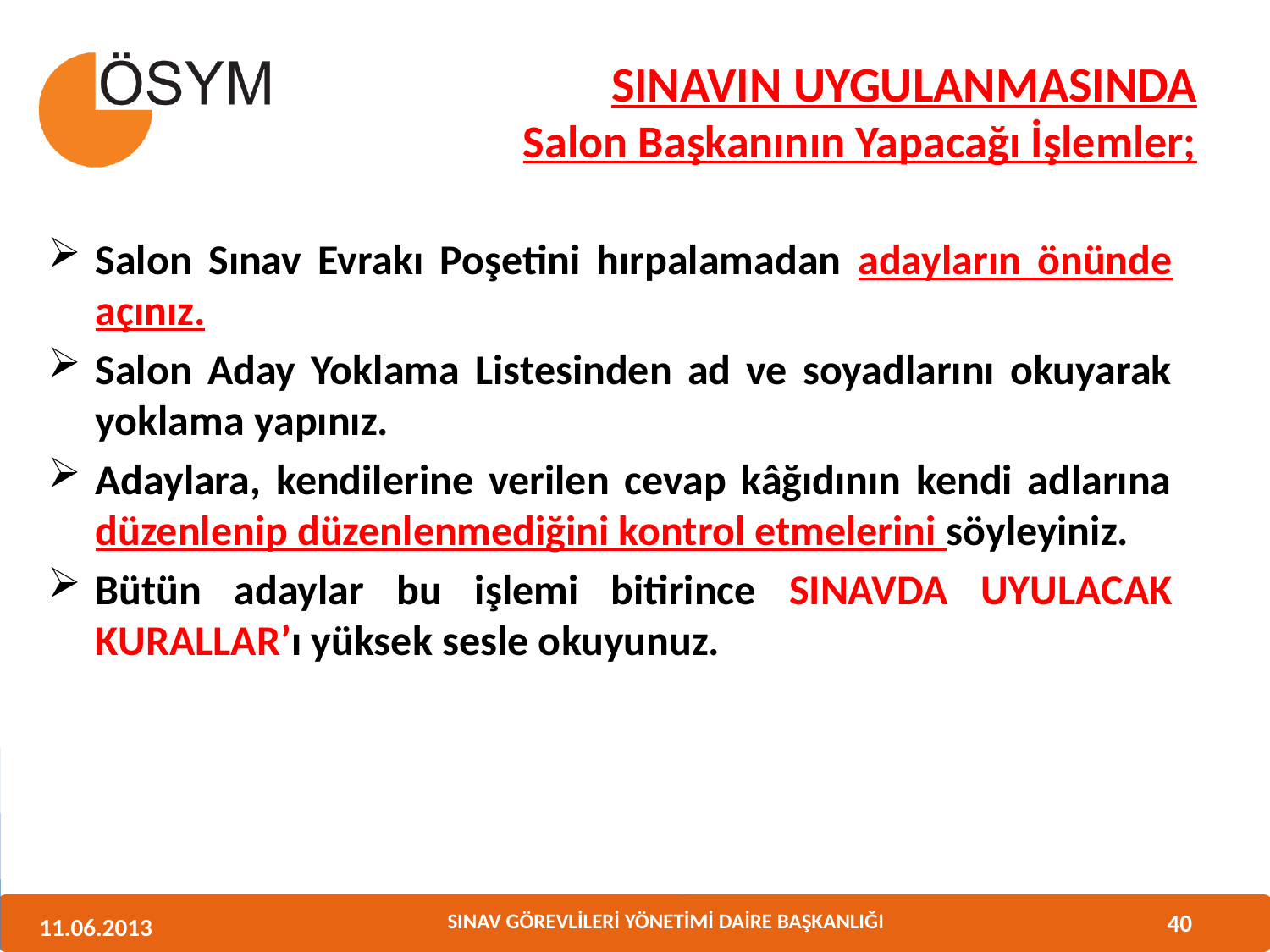

SINAVIN UYGULANMASINDA
Salon Başkanının Yapacağı İşlemler;
Salon Sınav Evrakı Poşetini hırpalamadan adayların önünde açınız.
Salon Aday Yoklama Listesinden ad ve soyadlarını okuyarak yoklama yapınız.
Adaylara, kendilerine verilen cevap kâğıdının kendi adlarına düzenlenip düzenlenmediğini kontrol etmelerini söyleyiniz.
Bütün adaylar bu işlemi bitirince SINAVDA UYULACAK KURALLAR’ı yüksek sesle okuyunuz.

40
11.06.2013